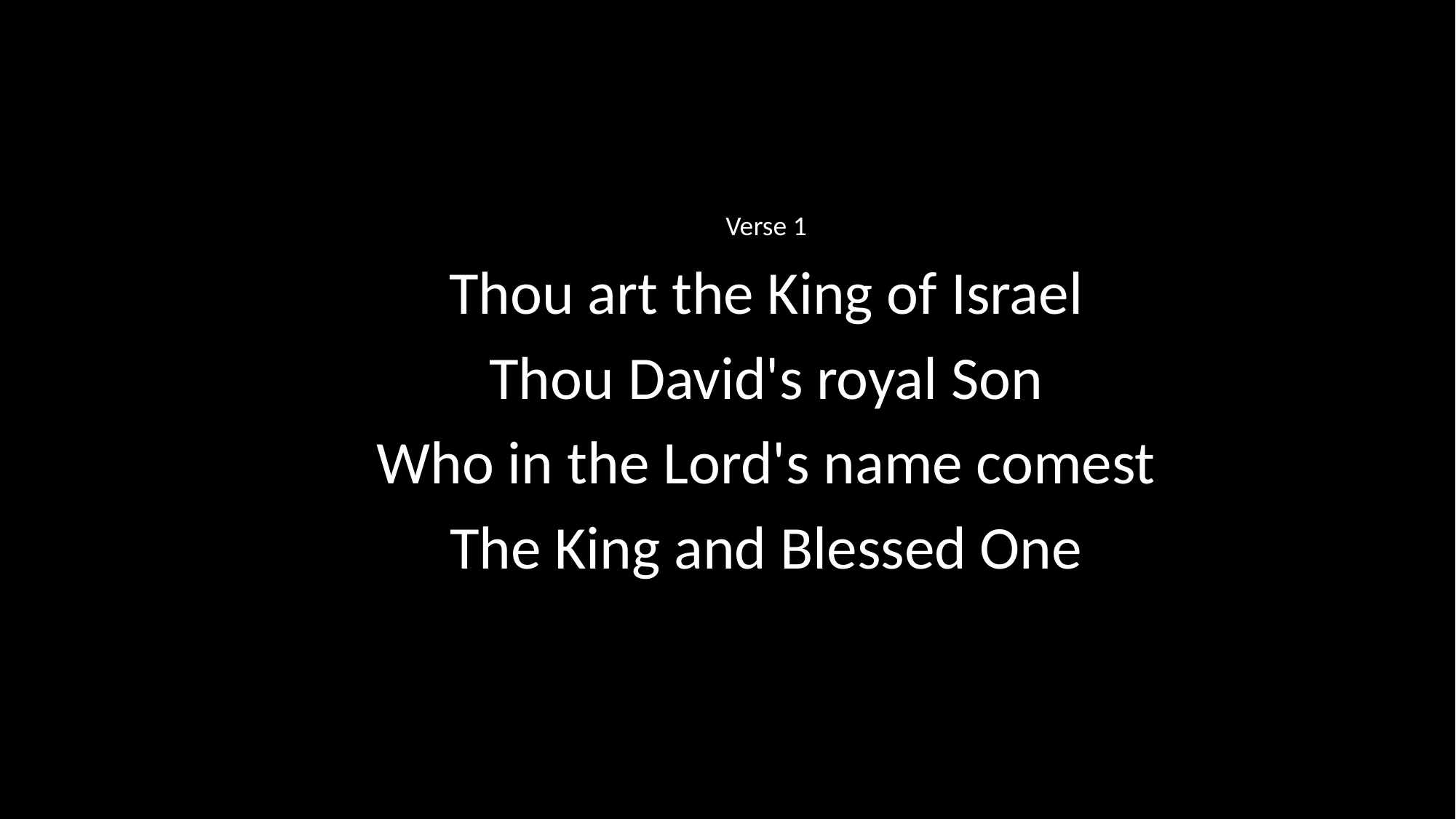

Verse 1
Thou art the King of Israel
Thou David's royal Son
Who in the Lord's name comest
The King and Blessed One